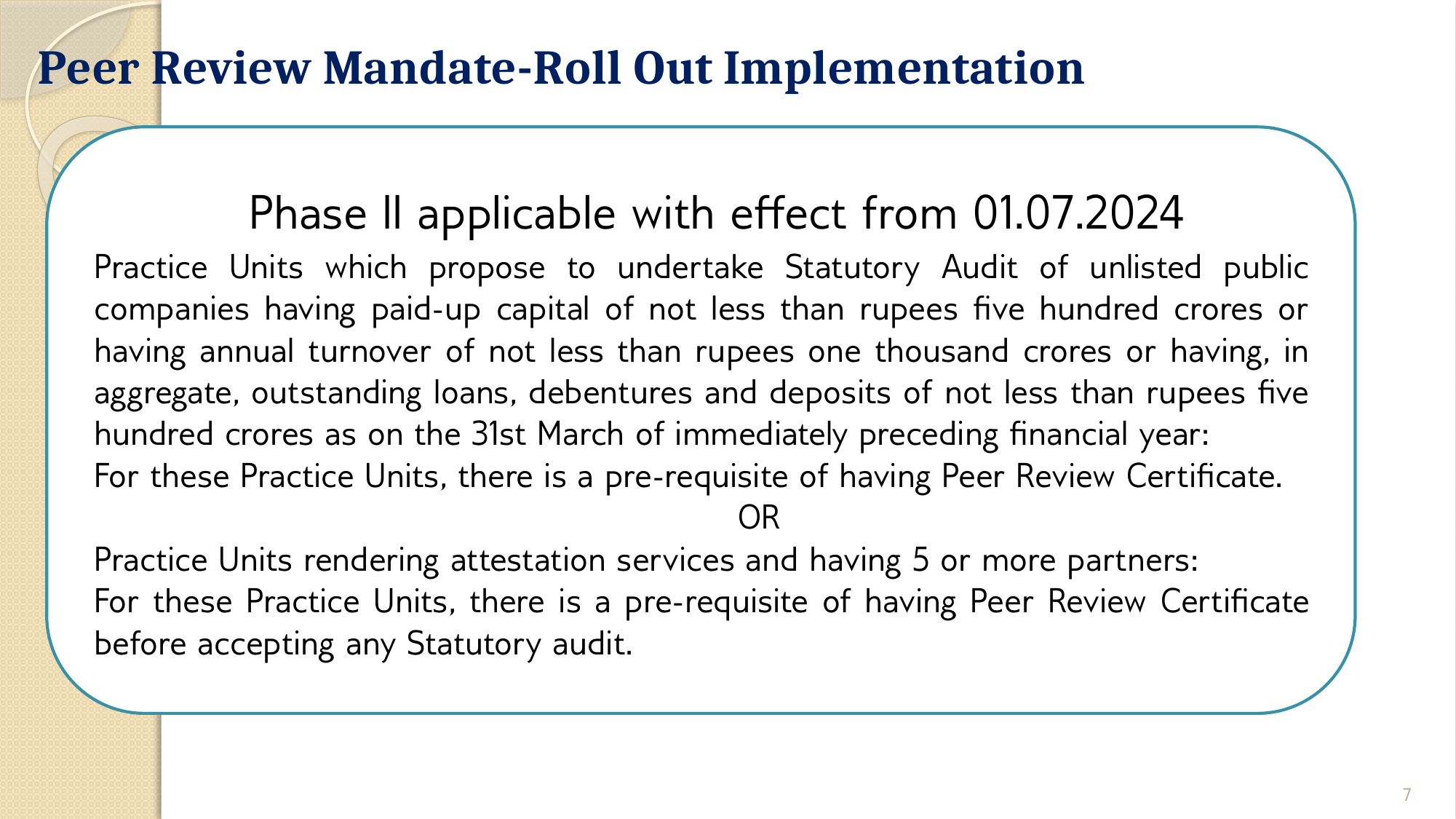

Peer Review Mandate-Roll Out Implementation

Phase II applicable with effect from 01.07.2024
Practice Units which propose to undertake Statutory Audit of unlisted public companies having paid-up capital of not less than rupees five hundred crores or having annual turnover of not less than rupees one thousand crores or having, in aggregate, outstanding loans, debentures and deposits of not less than rupees five hundred crores as on the 31st March of immediately preceding financial year:
For these Practice Units, there is a pre-requisite of having Peer Review Certificate.
                                                             OR
Practice Units rendering attestation services and having 5 or more partners:
For these Practice Units, there is a pre-requisite of having Peer Review Certificate before accepting any Statutory audit.
7